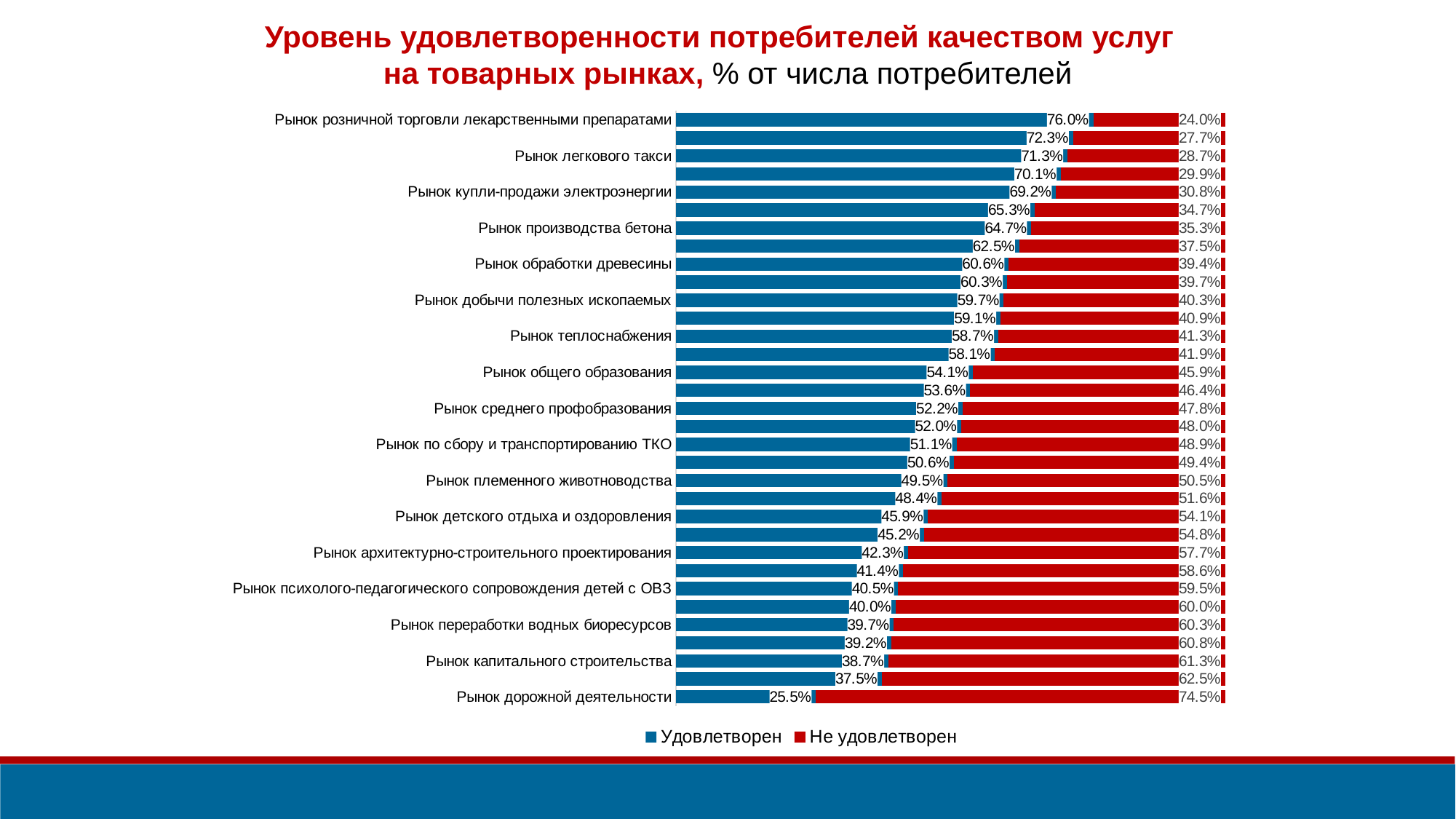

Уровень удовлетворенности потребителей качеством услуг
на товарных рынках, % от числа потребителей

### Chart

| Category | Удовлетворен | Не удовлетворен |
|---|---|---|
| Рынок дорожной деятельности | 0.255 | 0.745 |
| Рынок товарной аквакультуры | 0.375 | 0.625 |
| Рынок капитального строительства | 0.387 | 0.613 |
| Рынок вылова водных биоресурсов | 0.392 | 0.608 |
| Рынок переработки водных биоресурсов | 0.397 | 0.603 |
| Рынок по благоустройству | 0.4 | 0.6 |
| Рынок психолого-педагогического сопровождения детей с ОВЗ | 0.405 | 0.595 |
| Рынок по содержанию и ремонту в многоквартирном доме | 0.414 | 0.586 |
| Рынок архитектурно-строительного проектирования | 0.423 | 0.577 |
| Рынок жилищного строительства  | 0.452 | 0.548 |
| Рынок детского отдыха и оздоровления | 0.459 | 0.541 |
| Рынок социальных услуг | 0.484 | 0.516 |
| Рынок племенного животноводства | 0.495 | 0.505 |
| Рынок легкой промышленности | 0.506 | 0.494 |
| Рынок по сбору и транспортированию ТКО | 0.511 | 0.489 |
| Рынок семеноводства | 0.52 | 0.48 |
| Рынок среднего профобразования | 0.522 | 0.478 |
| Рынок  по перевозке пассажиров по муниципальным маршрутам | 0.536 | 0.464 |
| Рынок общего образования | 0.541 | 0.459 |
| Рынок по перевозке пассажиров по межмуниципальным маршрутам | 0.581 | 0.419 |
| Рынок теплоснабжения | 0.587 | 0.413 |
| Рынок производства кирпича | 0.591 | 0.409 |
| Рынок добычи полезных ископаемых | 0.597 | 0.403 |
| Рынок дополнительного образования | 0.603 | 0.397 |
| Рынок обработки древесины | 0.606 | 0.394 |
| Рынок дошкольного образования | 0.625 | 0.375 |
| Рынок производства бетона | 0.647 | 0.353 |
| Рынок производства электроэнергии | 0.653 | 0.347 |
| Рынок купли-продажи электроэнергии | 0.692 | 0.308 |
| Рынок поставки сжиженного газа в баллонах | 0.701 | 0.299 |
| Рынок легкового такси | 0.713 | 0.287 |
| Рынок услуг связи | 0.723 | 0.277 |
| Рынок розничной торговли лекарственными препаратами | 0.76 | 0.24 |